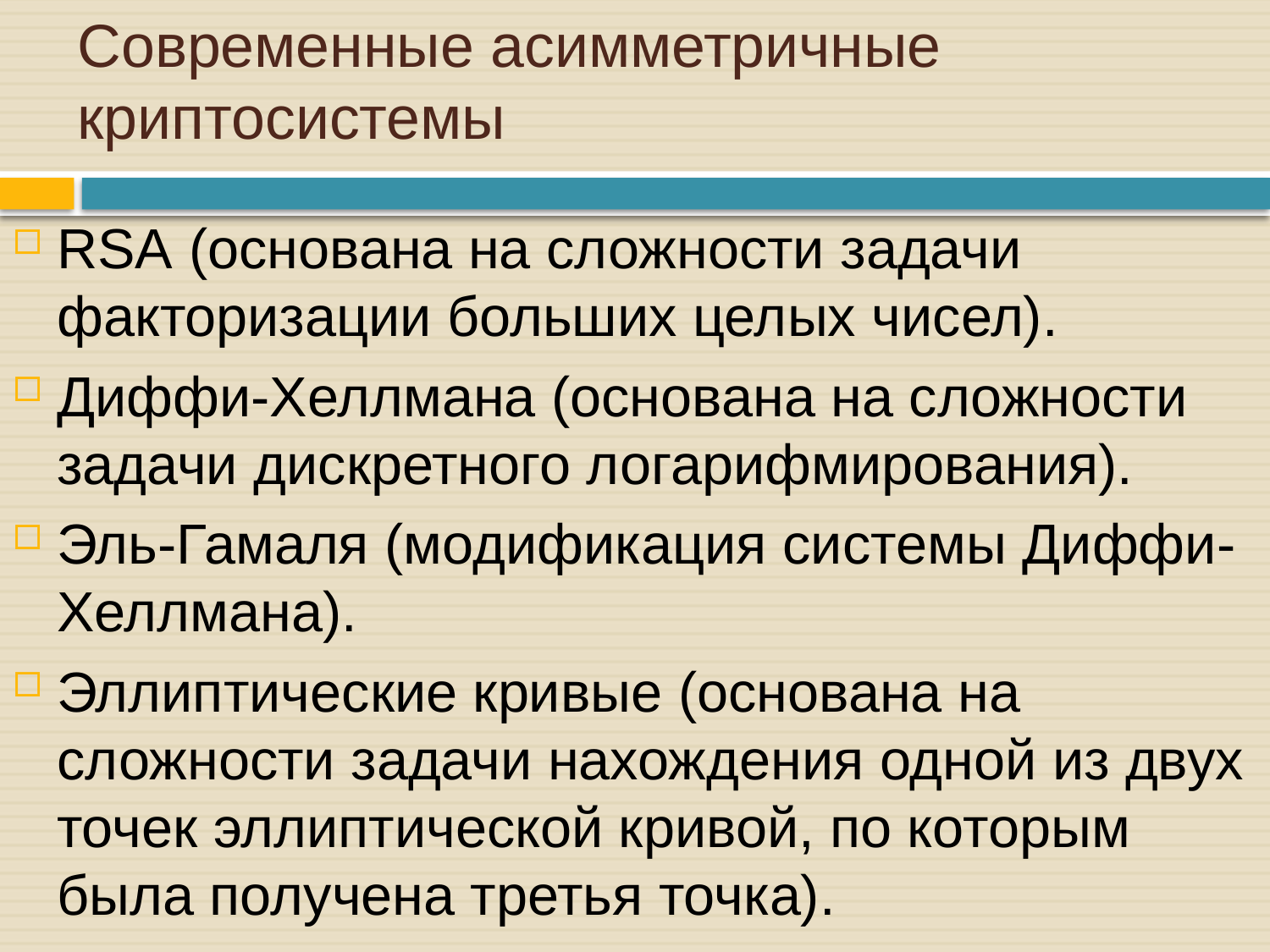

# Современные асимметричные криптосистемы
RSA (основана на сложности задачи факторизации больших целых чисел).
Диффи-Хеллмана (основана на сложности задачи дискретного логарифмирования).
Эль-Гамаля (модификация системы Диффи-Хеллмана).
Эллиптические кривые (основана на сложности задачи нахождения одной из двух точек эллиптической кривой, по которым была получена третья точка).